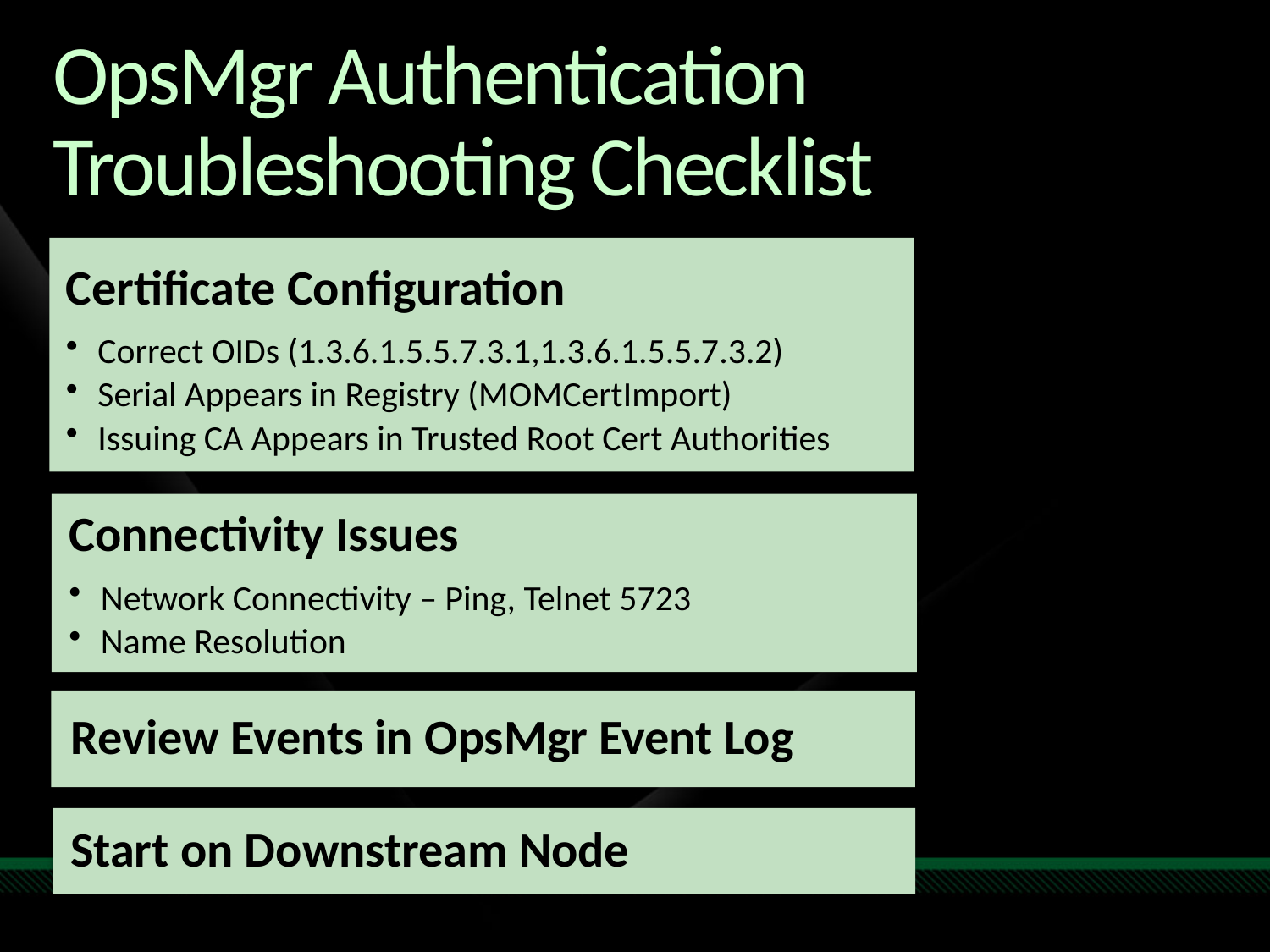

# OpsMgr Authentication Troubleshooting Checklist

Certificate Configuration
Correct OIDs (1.3.6.1.5.5.7.3.1,1.3.6.1.5.5.7.3.2)
Serial Appears in Registry (MOMCertImport)
Issuing CA Appears in Trusted Root Cert Authorities

Connectivity Issues
Network Connectivity – Ping, Telnet 5723
Name Resolution

Review Events in OpsMgr Event Log

Start on Downstream Node